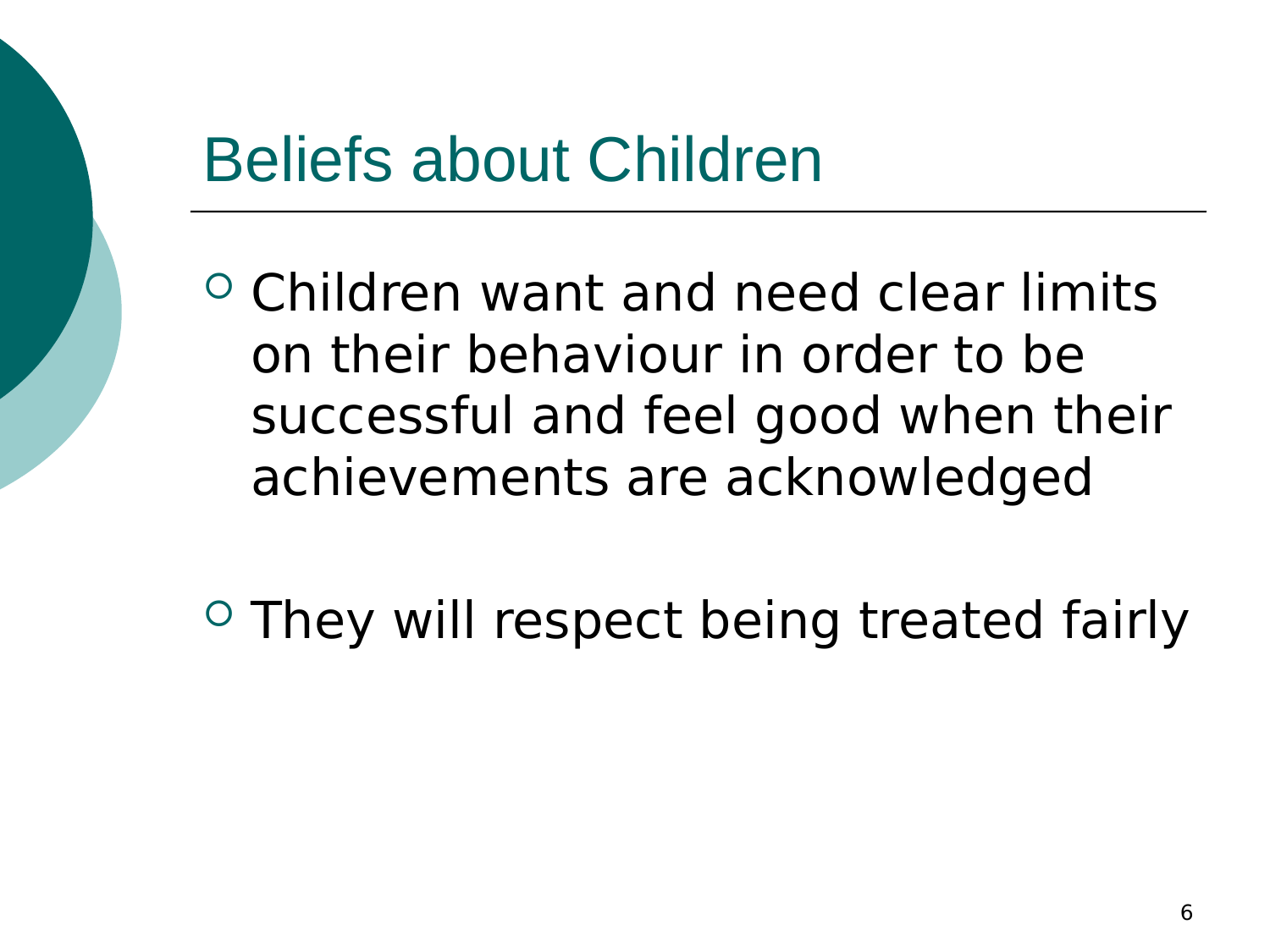

# Beliefs about Children
Children want and need clear limits on their behaviour in order to be successful and feel good when their achievements are acknowledged

They will respect being treated fairly

6